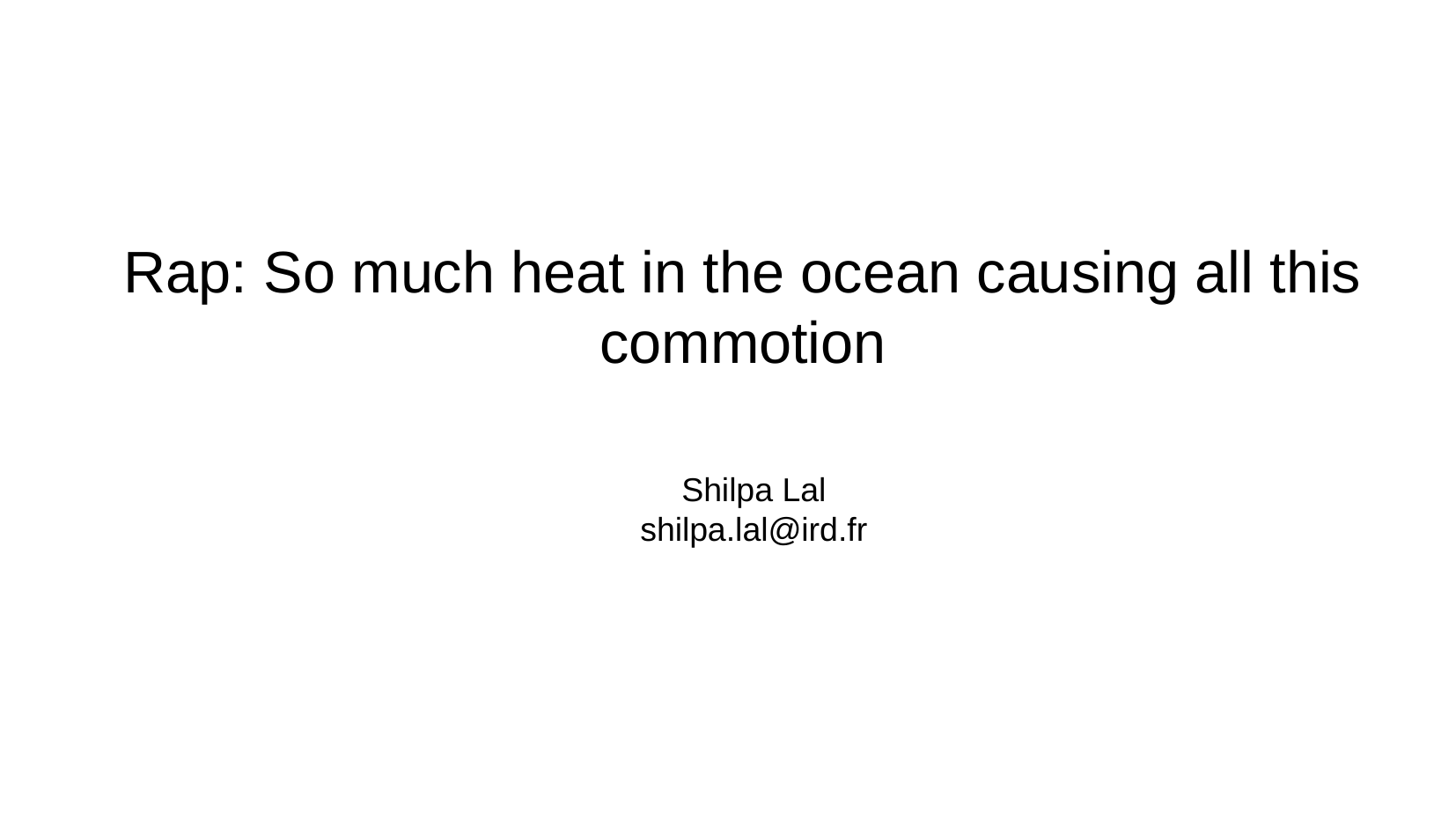

# Rap: So much heat in the ocean causing all this commotion

Shilpa Lal
shilpa.lal@ird.fr